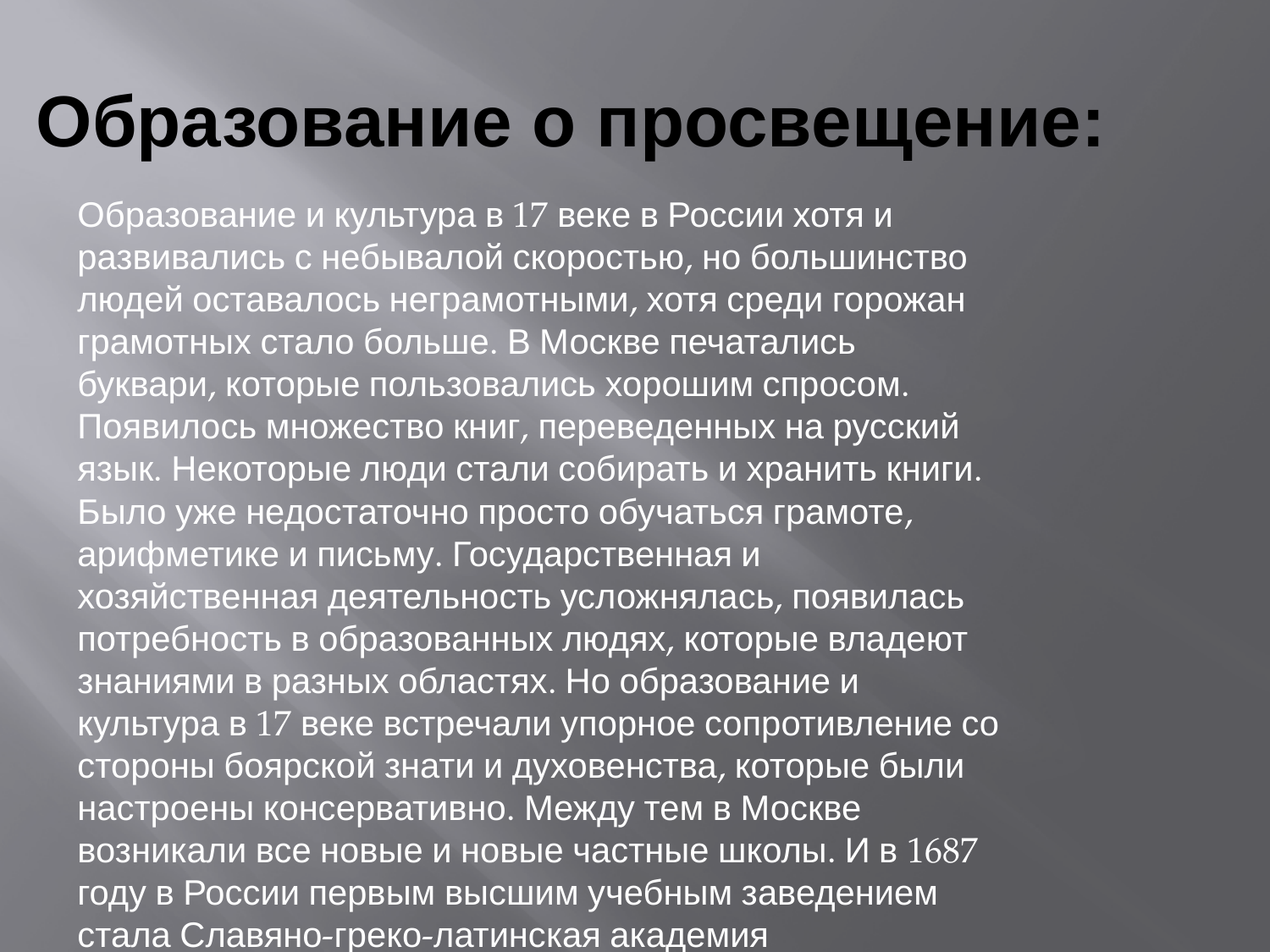

Образование о просвещение:
Образование и культура в 17 веке в России хотя и развивались с небывалой скоростью, но большинство людей оставалось неграмотными, хотя среди горожан грамотных стало больше. В Москве печатались буквари, которые пользовались хорошим спросом. Появилось множество книг, переведенных на русский язык. Некоторые люди стали собирать и хранить книги. Было уже недостаточно просто обучаться грамоте, арифметике и письму. Государственная и хозяйственная деятельность усложнялась, появилась потребность в образованных людях, которые владеют знаниями в разных областях. Но образование и культура в 17 веке встречали упорное сопротивление со стороны боярской знати и духовенства, которые были настроены консервативно. Между тем в Москве возникали все новые и новые частные школы. И в 1687 году в России первым высшим учебным заведением стала Славяно-греко-латинская академия